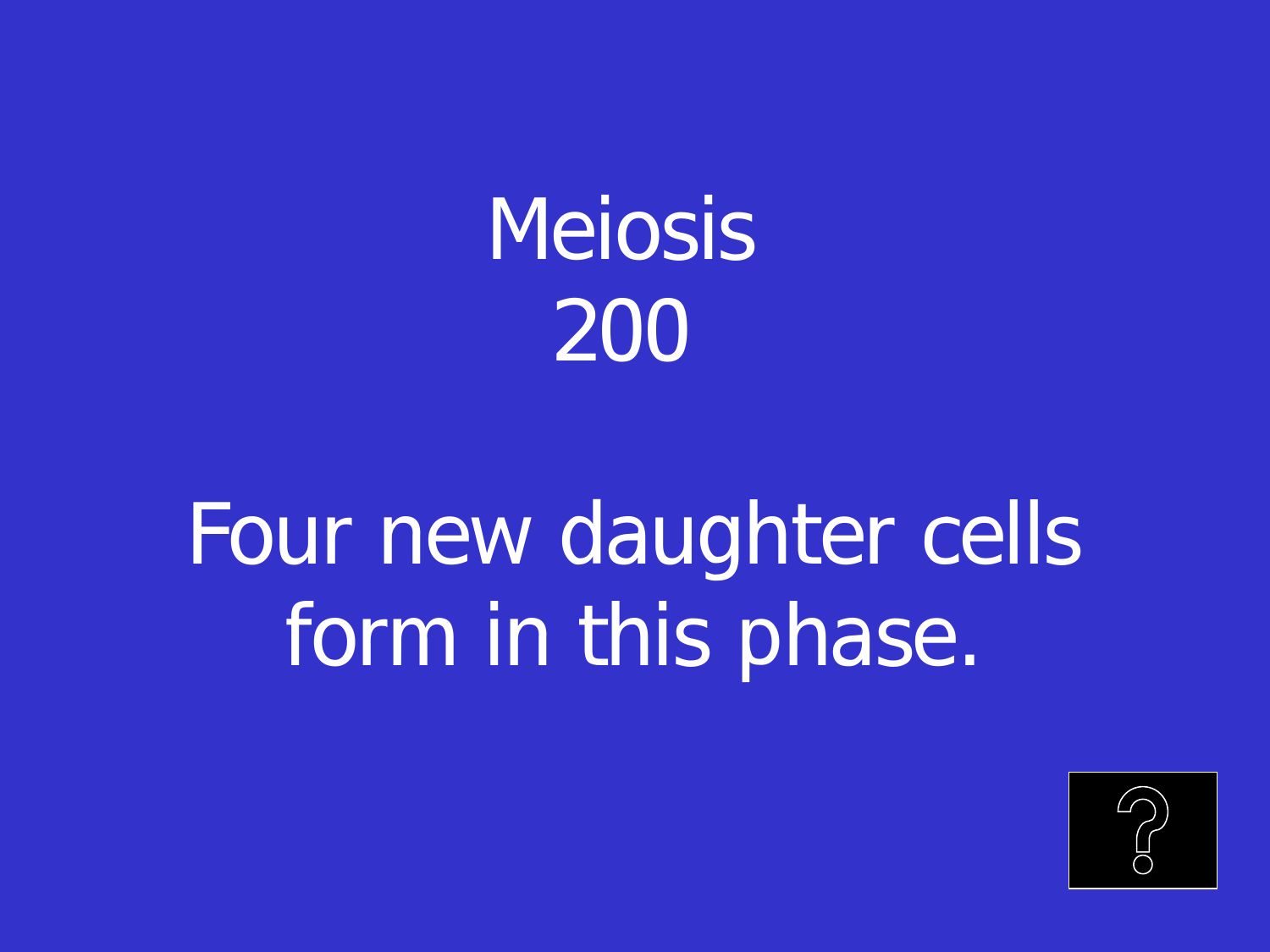

# Meiosis 200 Four new daughter cells form in this phase.